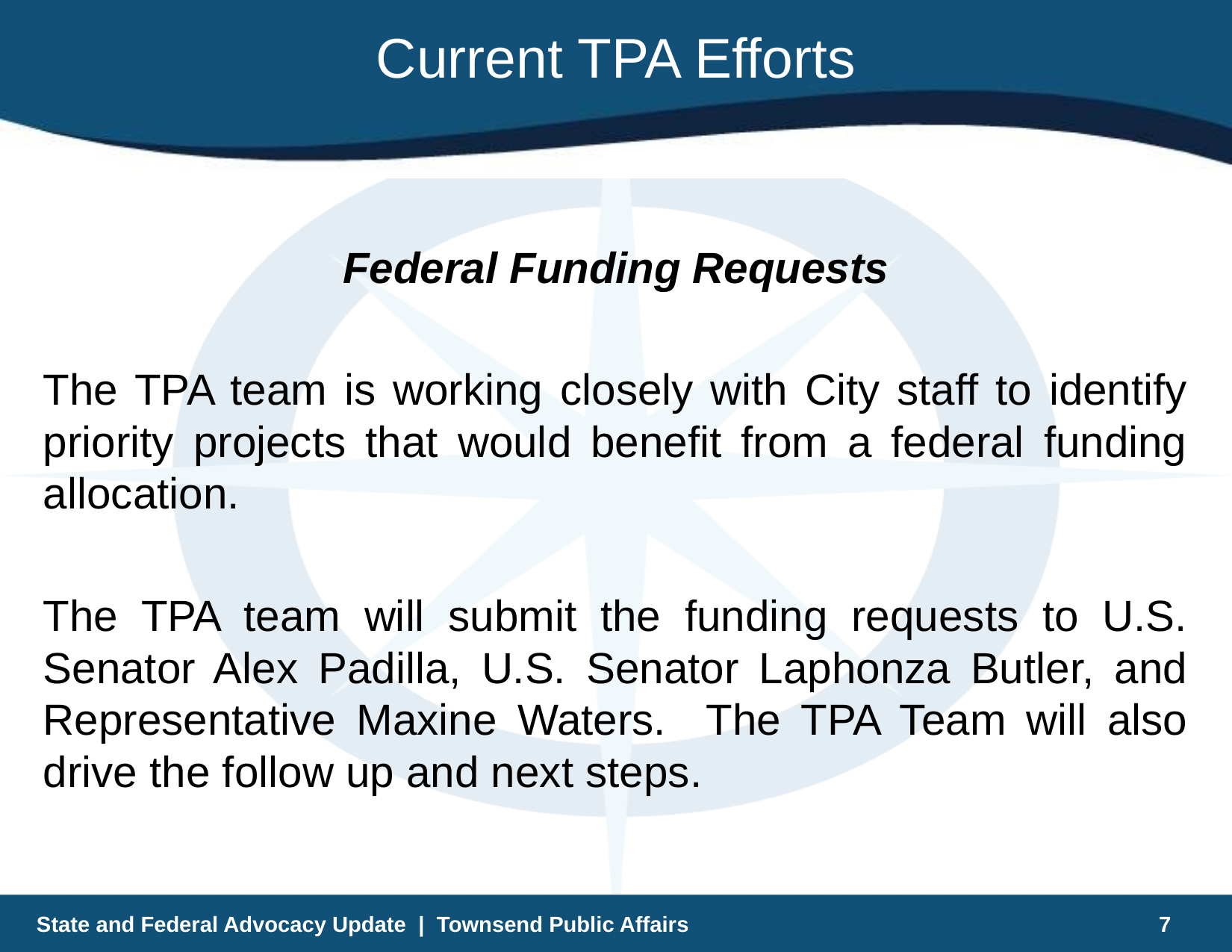

# Current TPA Efforts
Federal Funding Requests

The TPA team is working closely with City staff to identify priority projects that would benefit from a federal funding allocation.

The TPA team will submit the funding requests to U.S. Senator Alex Padilla, U.S. Senator Laphonza Butler, and Representative Maxine Waters.  The TPA Team will also drive the follow up and next steps.
State and Federal Advocacy Update  |  Townsend Public Affairs